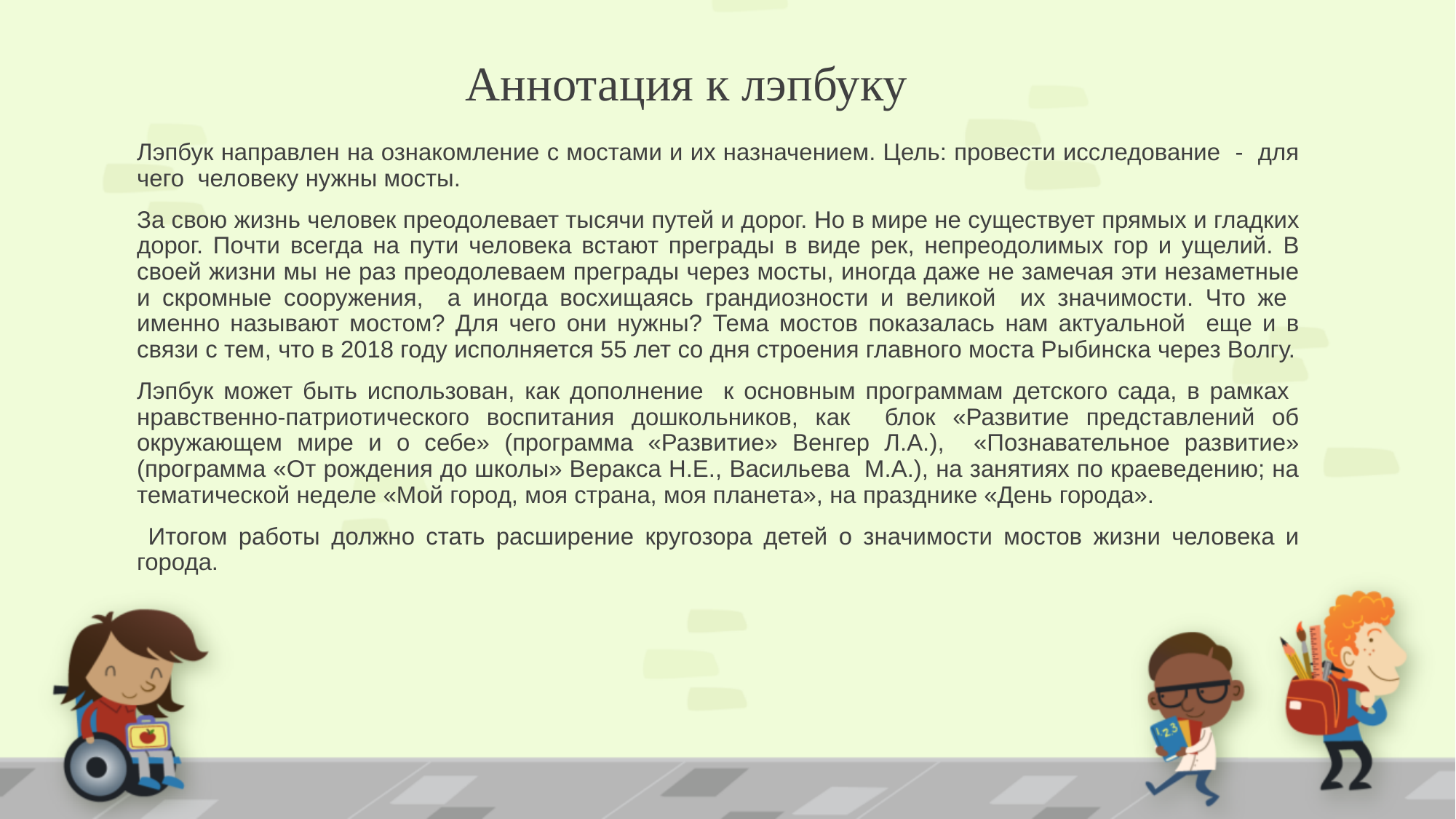

# Аннотация к лэпбуку
Лэпбук направлен на ознакомление с мостами и их назначением. Цель: провести исследование  -  для чего  человеку нужны мосты.
За свою жизнь человек преодолевает тысячи путей и дорог. Но в мире не существует прямых и гладких дорог. Почти всегда на пути человека встают преграды в виде рек, непреодолимых гор и ущелий. В своей жизни мы не раз преодолеваем преграды через мосты, иногда даже не замечая эти незаметные и скромные сооружения,  а иногда восхищаясь грандиозности и великой  их значимости. Что же  именно называют мостом? Для чего они нужны? Тема мостов показалась нам актуальной  еще и в связи с тем, что в 2018 году исполняется 55 лет со дня строения главного моста Рыбинска через Волгу.
Лэпбук может быть использован, как дополнение  к основным программам детского сада, в рамках  нравственно-патриотического воспитания дошкольников, как  блок «Развитие представлений об окружающем мире и о себе» (программа «Развитие» Венгер Л.А.),  «Познавательное развитие» (программа «От рождения до школы» Веракса Н.Е., Васильева  М.А.), на занятиях по краеведению; на тематической неделе «Мой город, моя страна, моя планета», на празднике «День города».
 Итогом работы должно стать расширение кругозора детей о значимости мостов жизни человека и города.